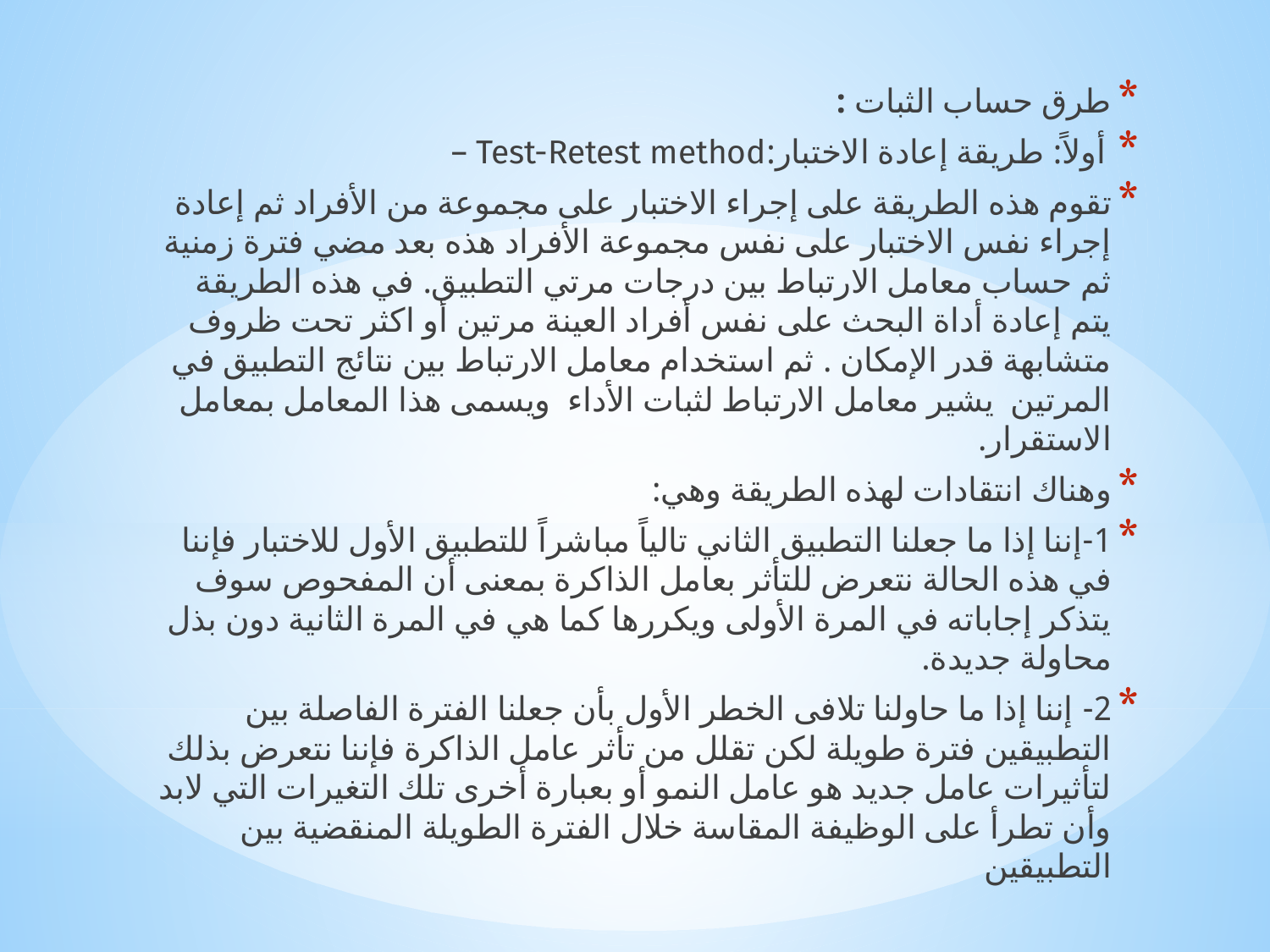

طرق حساب الثبات :
أولاً: طريقة إعادة الاختبار:Test-Retest method –
تقوم هذه الطريقة على إجراء الاختبار على مجموعة من الأفراد ثم إعادة إجراء نفس الاختبار على نفس مجموعة الأفراد هذه بعد مضي فترة زمنية ثم حساب معامل الارتباط بين درجات مرتي التطبيق. في هذه الطريقة يتم إعادة أداة البحث على نفس أفراد العينة مرتين أو اكثر تحت ظروف متشابهة قدر الإمكان . ثم استخدام معامل الارتباط بين نتائج التطبيق في المرتين  يشير معامل الارتباط لثبات الأداء  ويسمى هذا المعامل بمعامل الاستقرار.
وهناك انتقادات لهذه الطريقة وهي:
1-إننا إذا ما جعلنا التطبيق الثاني تالياً مباشراً للتطبيق الأول للاختبار فإننا في هذه الحالة نتعرض للتأثر بعامل الذاكرة بمعنى أن المفحوص سوف يتذكر إجاباته في المرة الأولى ويكررها كما هي في المرة الثانية دون بذل محاولة جديدة.
2- إننا إذا ما حاولنا تلافى الخطر الأول بأن جعلنا الفترة الفاصلة بين التطبيقين فترة طويلة لكن تقلل من تأثر عامل الذاكرة فإننا نتعرض بذلك لتأثيرات عامل جديد هو عامل النمو أو بعبارة أخرى تلك التغيرات التي لابد وأن تطرأ على الوظيفة المقاسة خلال الفترة الطويلة المنقضية بين التطبيقين